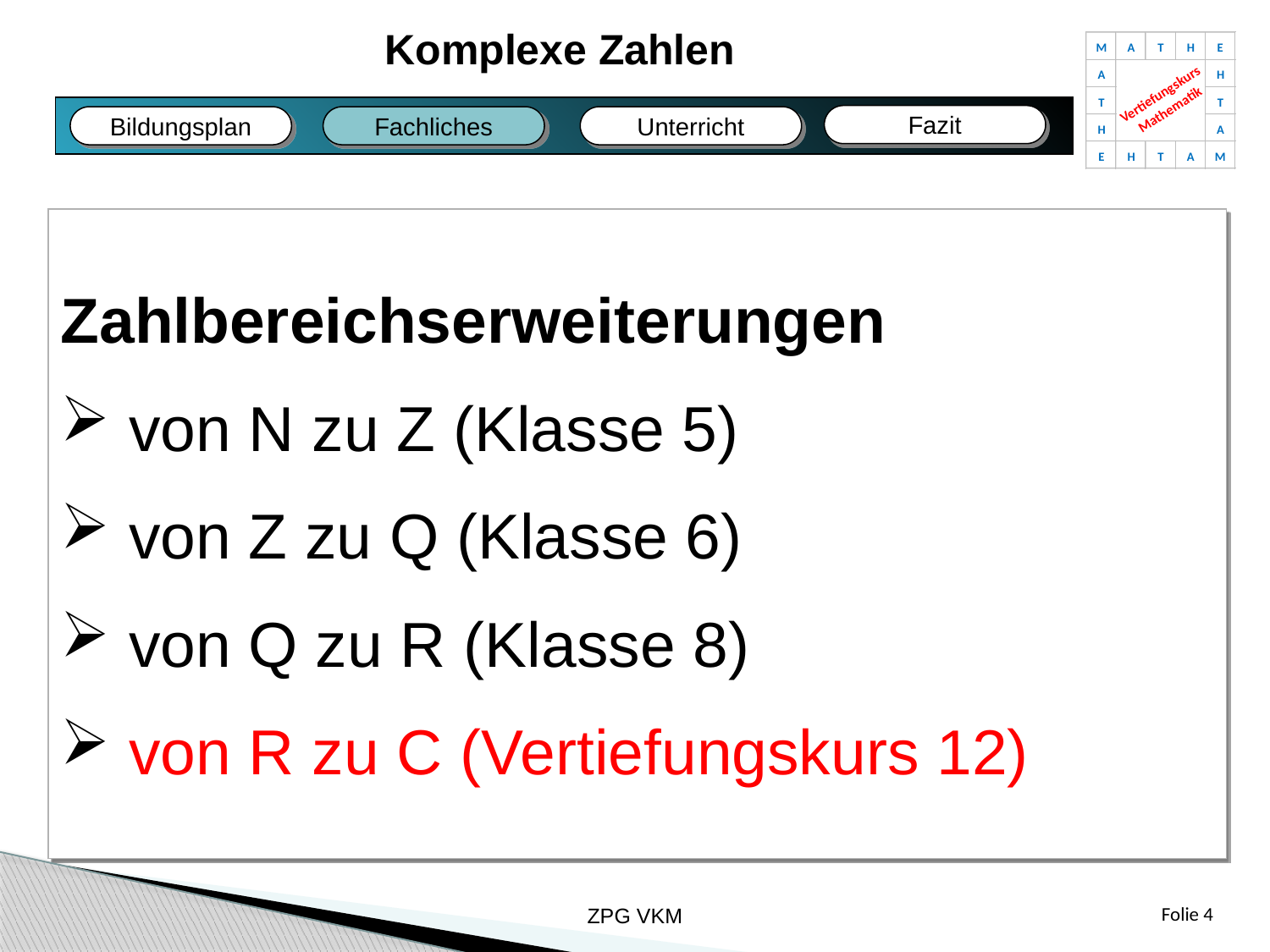

Komplexe Zahlen

M
A
T
H
E

A
H
Vertiefungskurs
Mathematik

T
T

H
A

E
H
T
A
M

Fazit
Fachliches
Bildungsplan
Unterricht
Fazit
Bildungsplan
Fachliches
Unterricht
Zahlbereichserweiterungen
 von N zu Z (Klasse 5)
 von Z zu Q (Klasse 6)
 von Q zu R (Klasse 8)
 von R zu C (Vertiefungskurs 12)

ZPG VKM
Folie 4